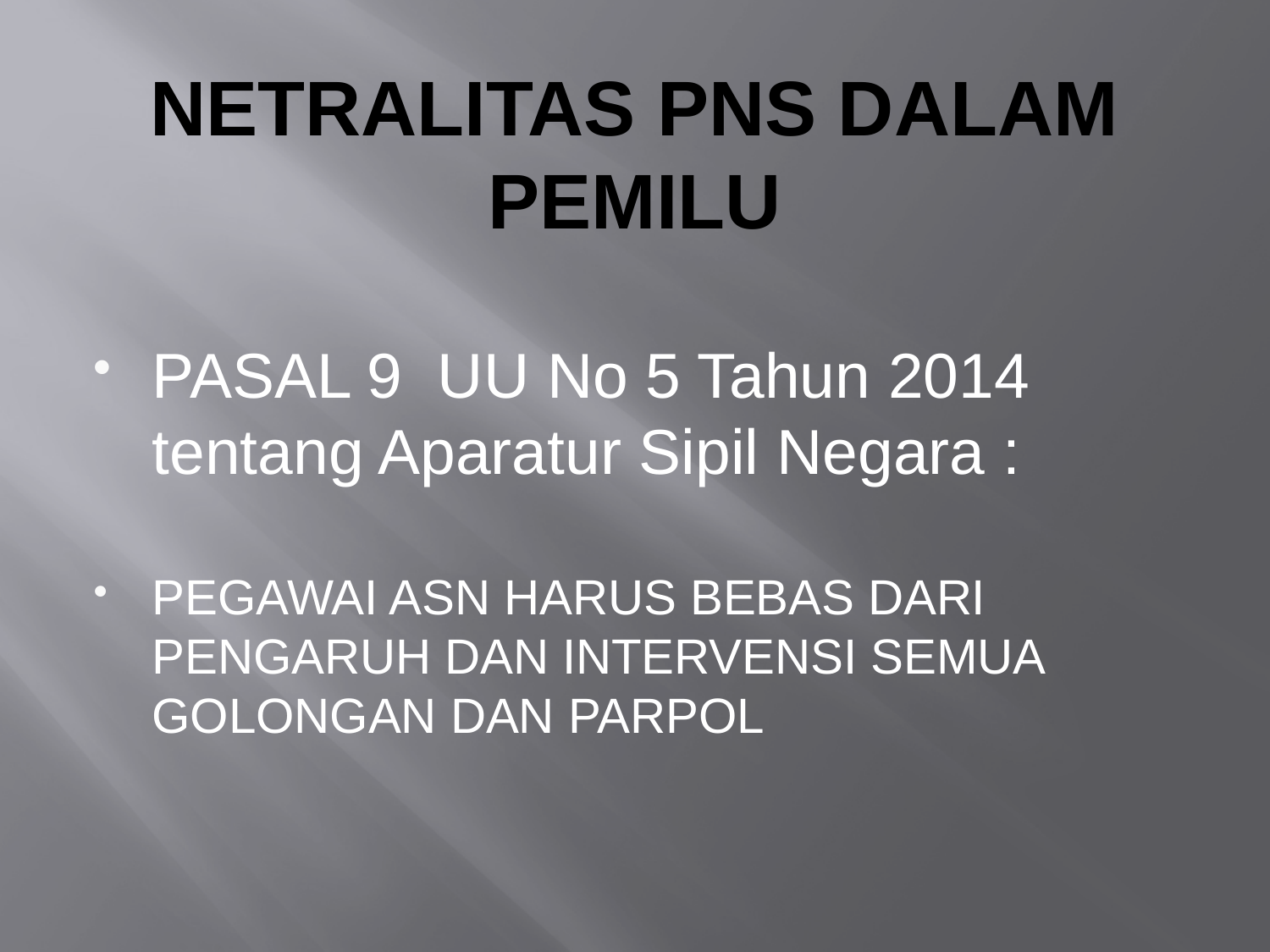

# NETRALITAS PNS DALAM PEMILU
PASAL 9  UU No 5 Tahun 2014 tentang Aparatur Sipil Negara :

PEGAWAI ASN HARUS BEBAS DARI PENGARUH DAN INTERVENSI SEMUA GOLONGAN DAN PARPOL